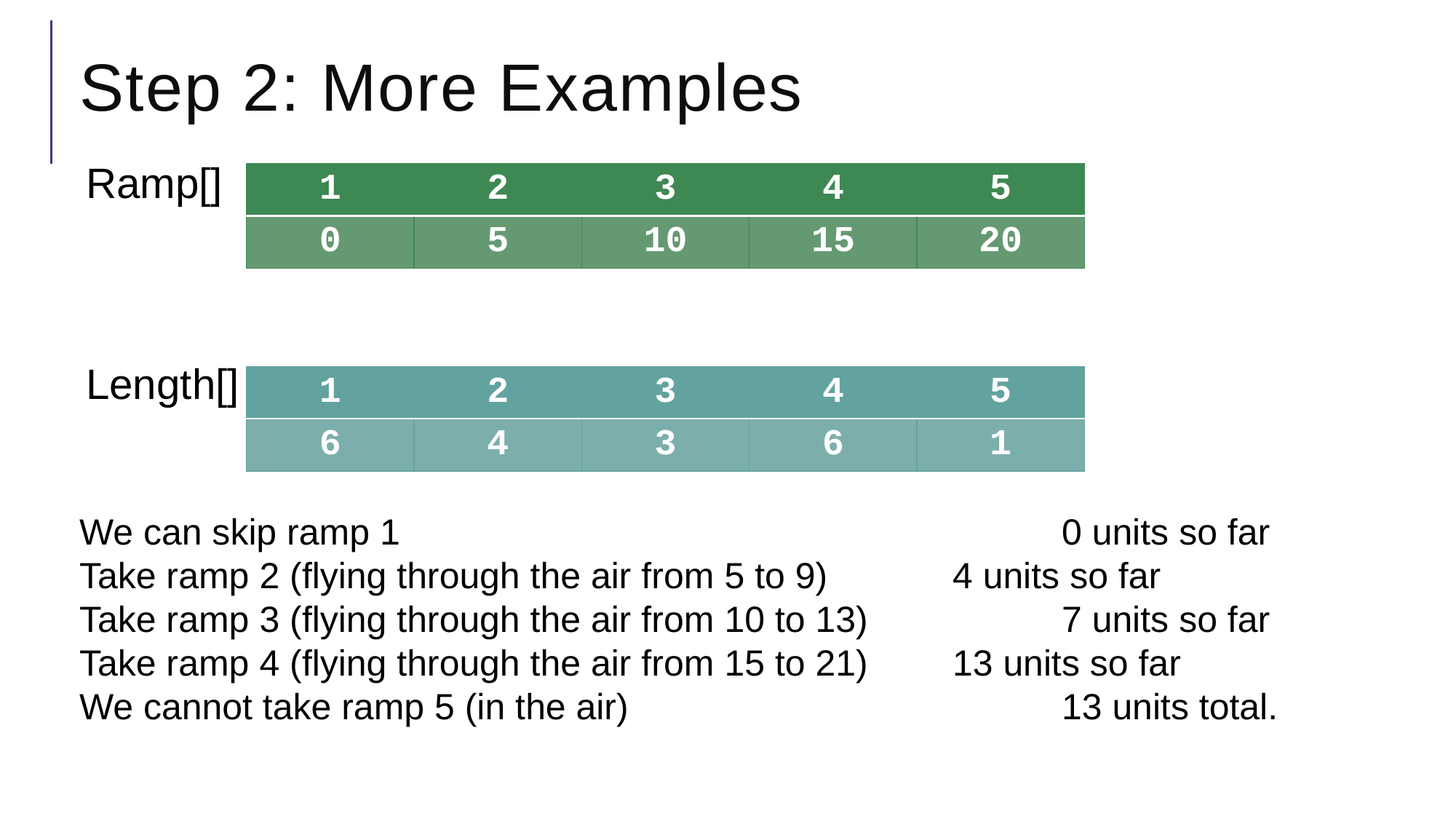

# Step 2: More Examples
Ramp[]

Length[]

| 1 | 2 | 3 | 4 | 5 |
| --- | --- | --- | --- | --- |
| 0 | 5 | 10 | 15 | 20 |
| 1 | 2 | 3 | 4 | 5 |
| --- | --- | --- | --- | --- |
| 6 | 4 | 3 | 6 | 1 |
We can skip ramp 1 						0 units so far
Take ramp 2 (flying through the air from 5 to 9)		4 units so far
Take ramp 3 (flying through the air from 10 to 13)		7 units so far
Take ramp 4 (flying through the air from 15 to 21) 	13 units so far
We cannot take ramp 5 (in the air)				13 units total.